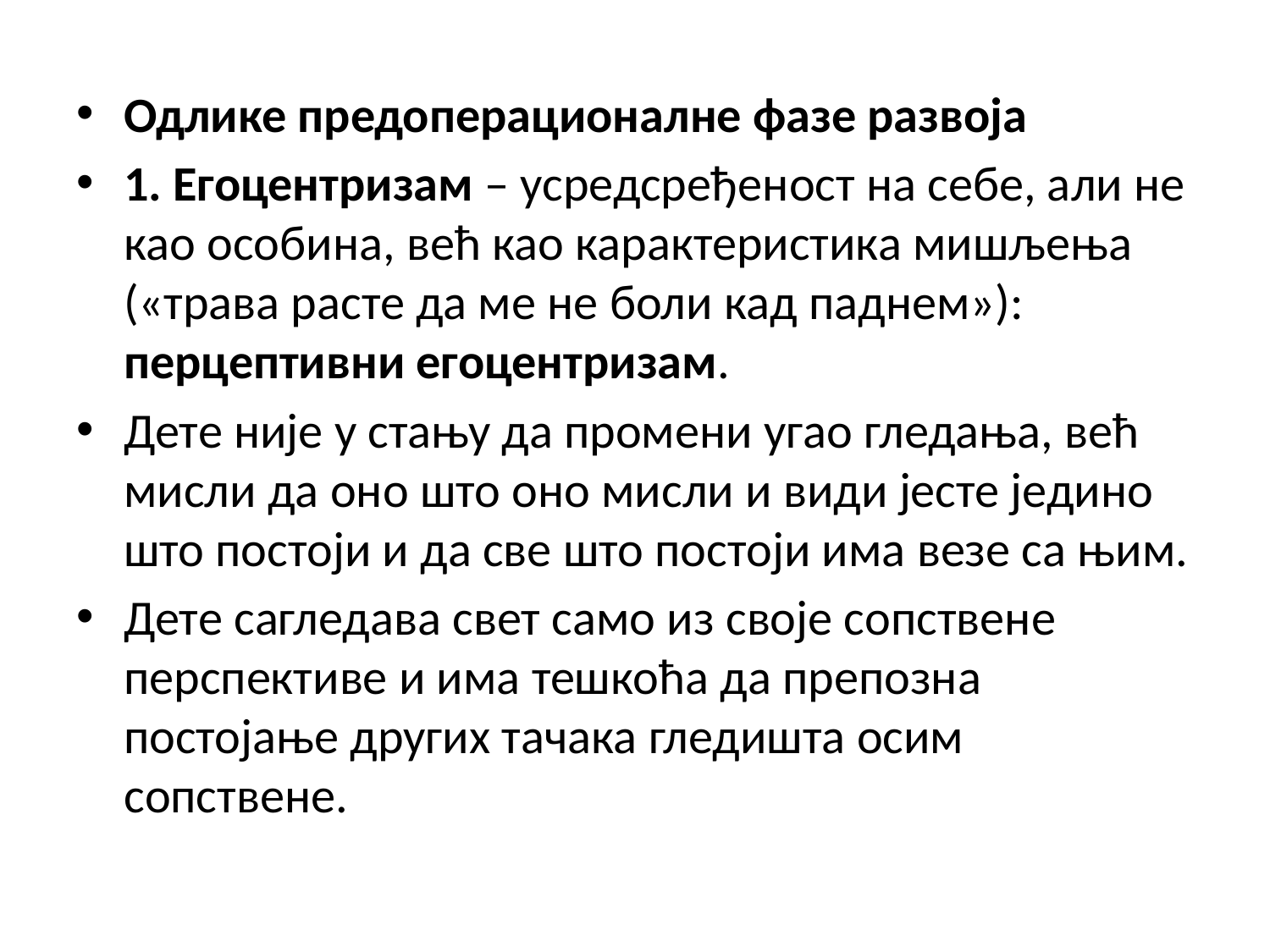

Одлике предоперационалне фазе развоја
1. Егоцентризам – усредсређеност на себе, али не као особина, већ као карактеристика мишљења («трава расте да ме не боли кад паднем»): перцептивни егоцентризам.
Дете није у стању да промени угао гледања, већ мисли да оно што оно мисли и види јесте једино што постоји и да све што постоји има везе са њим.
Дете сагледава свет само из своје сопствене перспективе и има тешкоћа да препозна постојање других тачака гледишта осим сопствене.